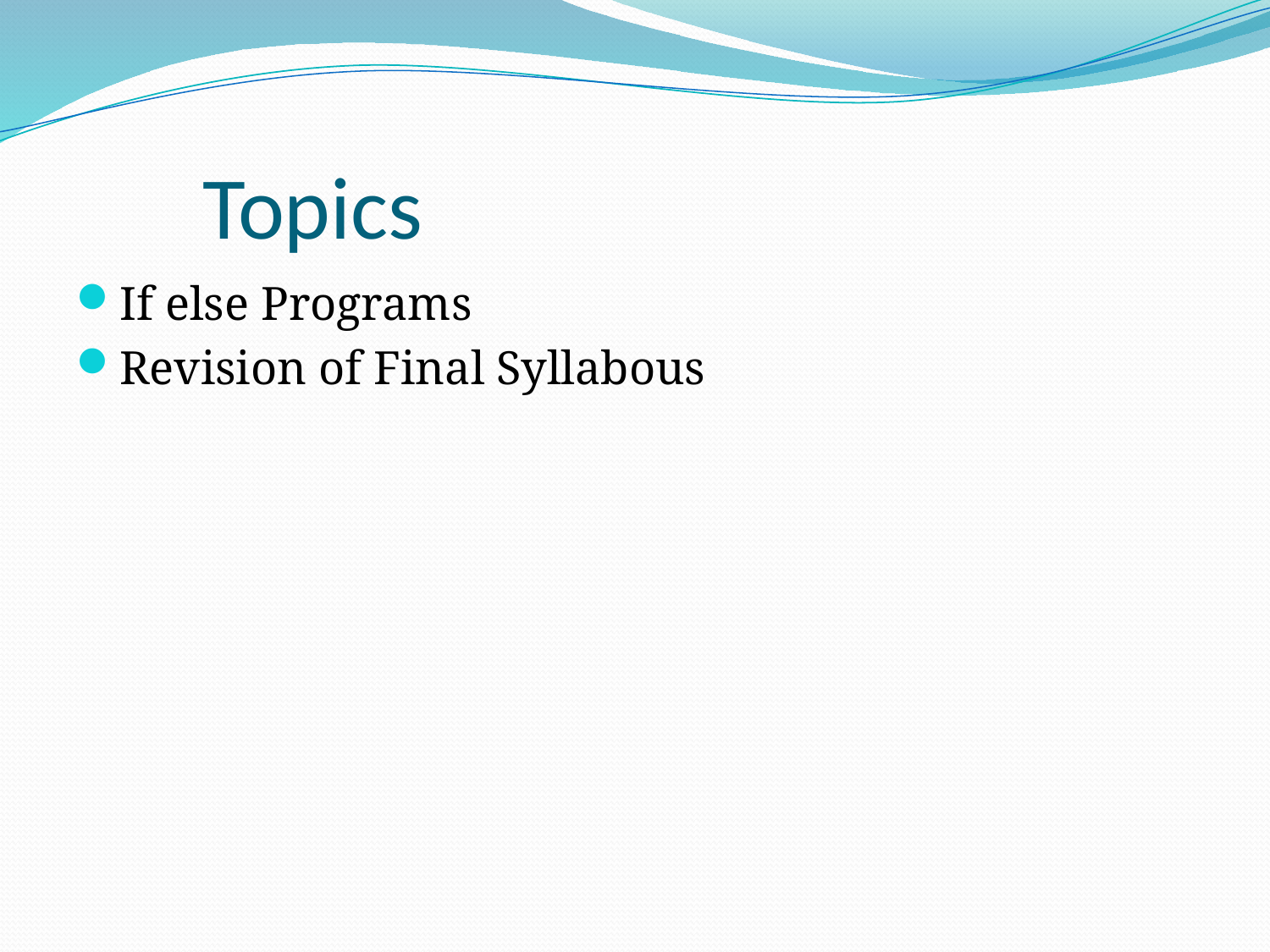

# Topics
If else Programs
Revision of Final Syllabous